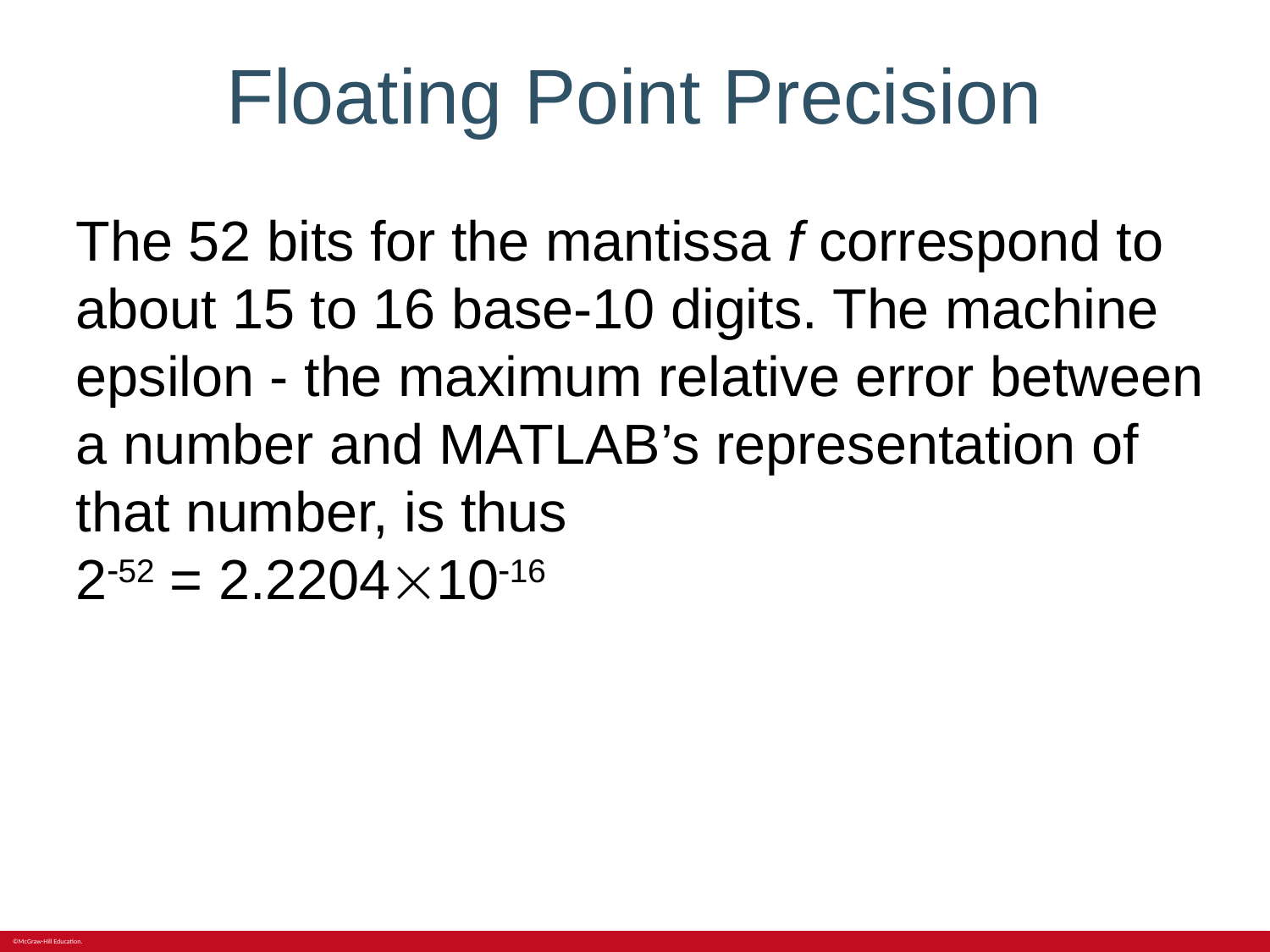

# Floating Point Precision
The 52 bits for the mantissa f correspond to about 15 to 16 base-10 digits. The machine epsilon - the maximum relative error between a number and MATLAB’s representation of that number, is thus
2−52 = 2.2204×10−16